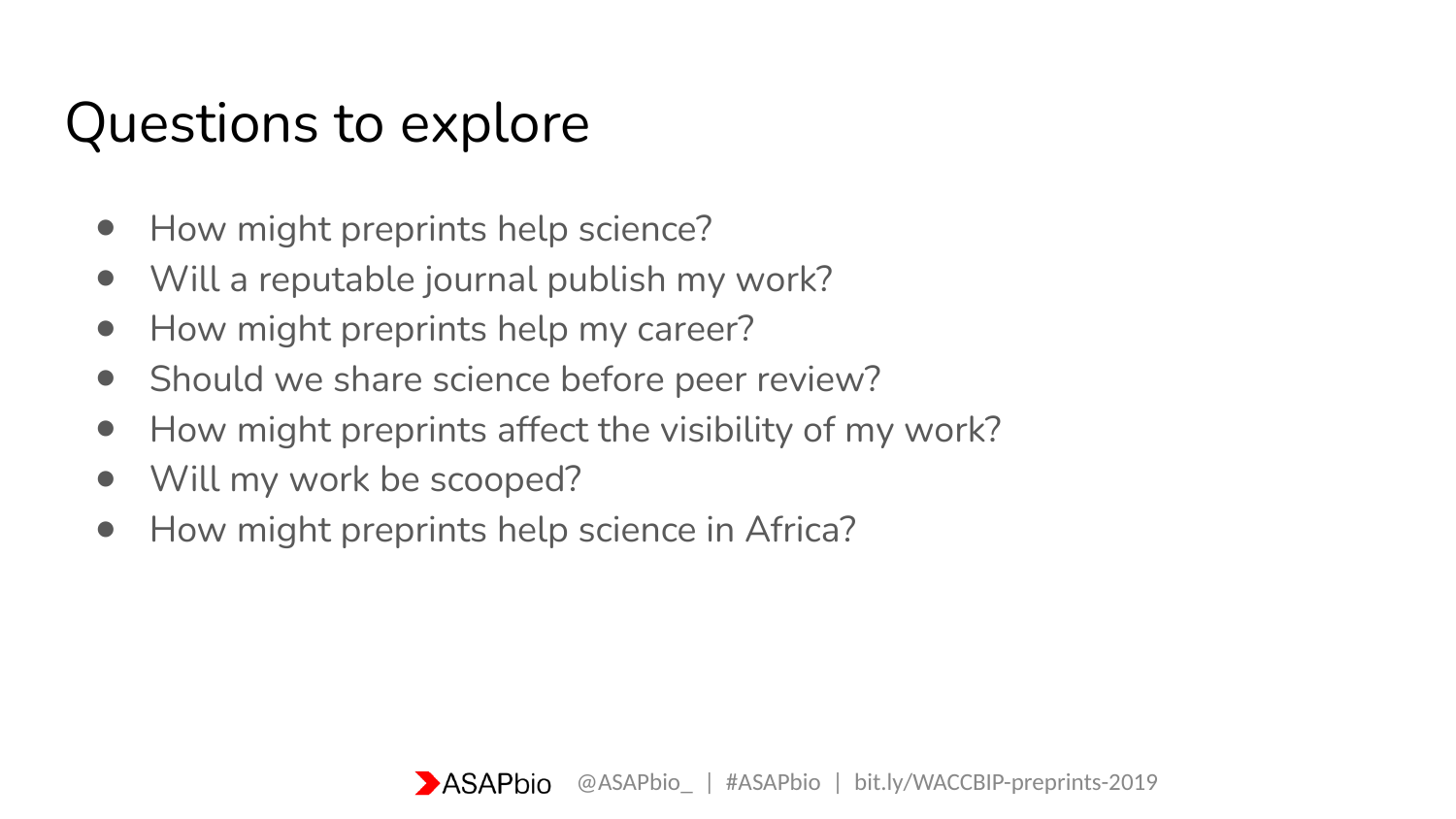

# Questions to explore
How might preprints help science?
Will a reputable journal publish my work?
How might preprints help my career?
Should we share science before peer review?
How might preprints affect the visibility of my work?
Will my work be scooped?
How might preprints help science in Africa?